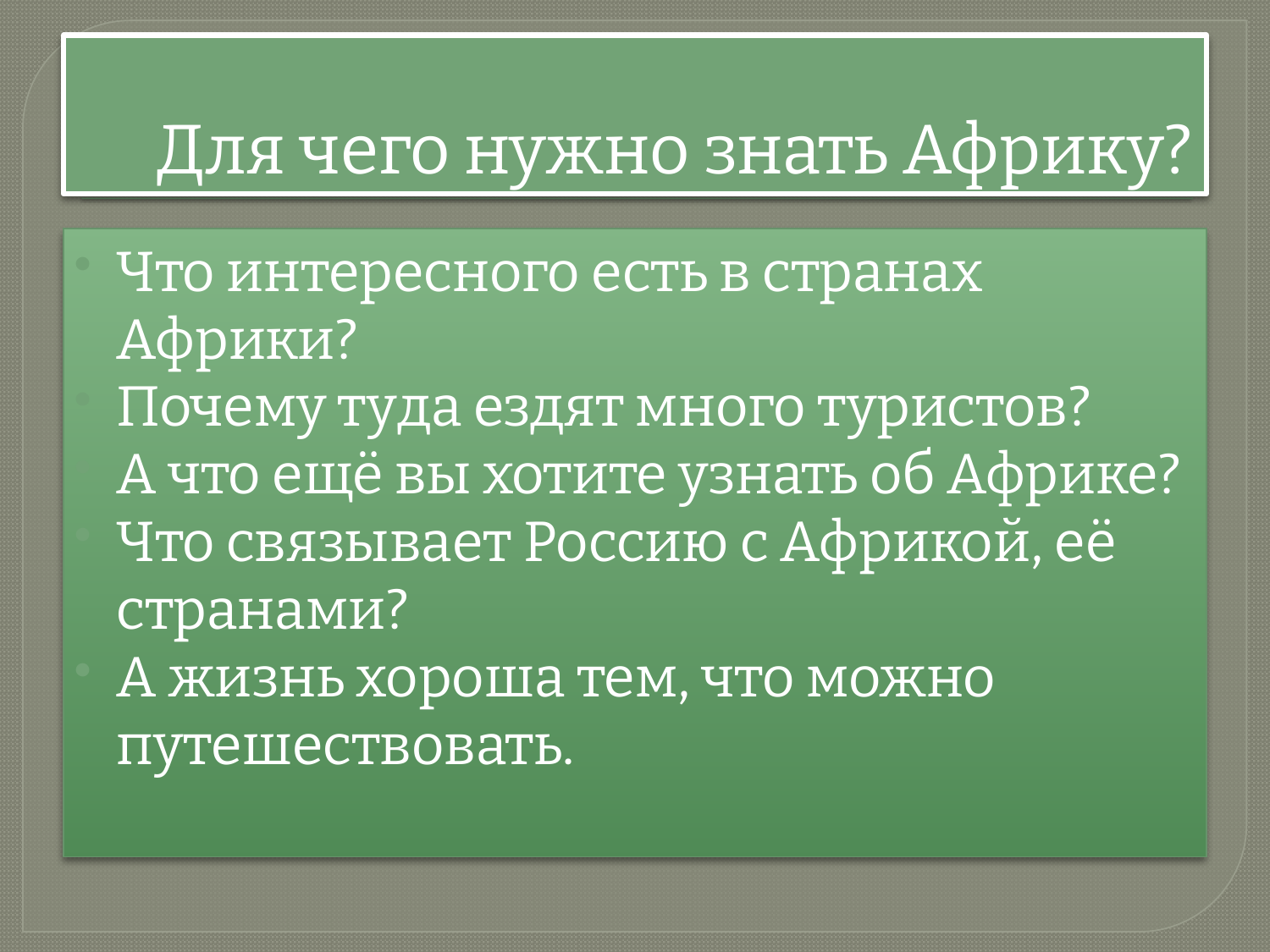

# Для чего нужно знать Африку?
Что интересного есть в странах Африки?
Почему туда ездят много туристов?
А что ещё вы хотите узнать об Африке?
Что связывает Россию с Африкой, её странами?
А жизнь хороша тем, что можно путешествовать.